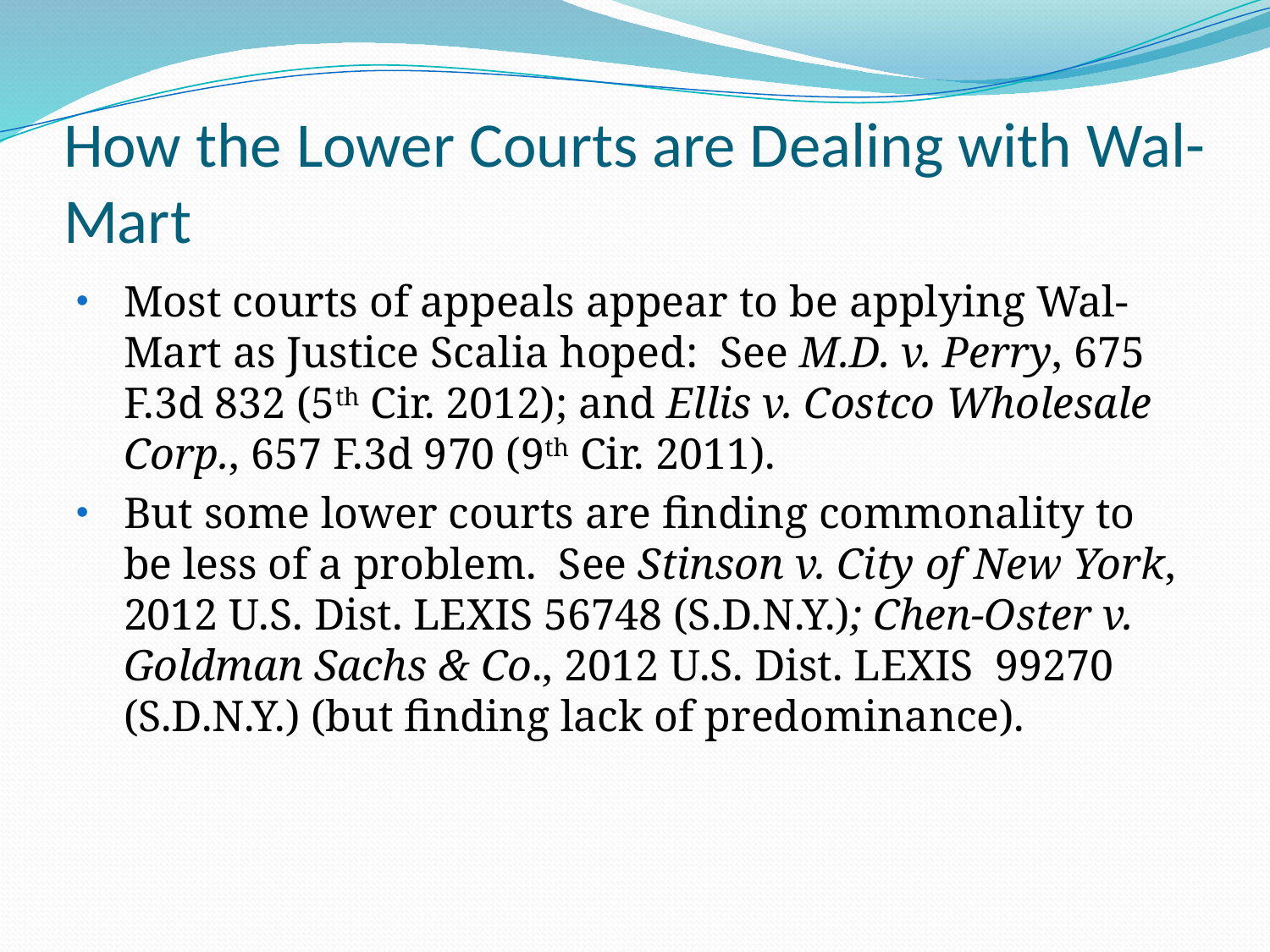

# How the Lower Courts are Dealing with Wal-Mart
Most courts of appeals appear to be applying Wal-Mart as Justice Scalia hoped:  See M.D. v. Perry, 675 F.3d 832 (5th Cir. 2012); and Ellis v. Costco Wholesale Corp., 657 F.3d 970 (9th Cir. 2011).
But some lower courts are finding commonality to be less of a problem.  See Stinson v. City of New York, 2012 U.S. Dist. LEXIS 56748 (S.D.N.Y.); Chen-Oster v. Goldman Sachs & Co., 2012 U.S. Dist. LEXIS  99270 (S.D.N.Y.) (but finding lack of predominance).